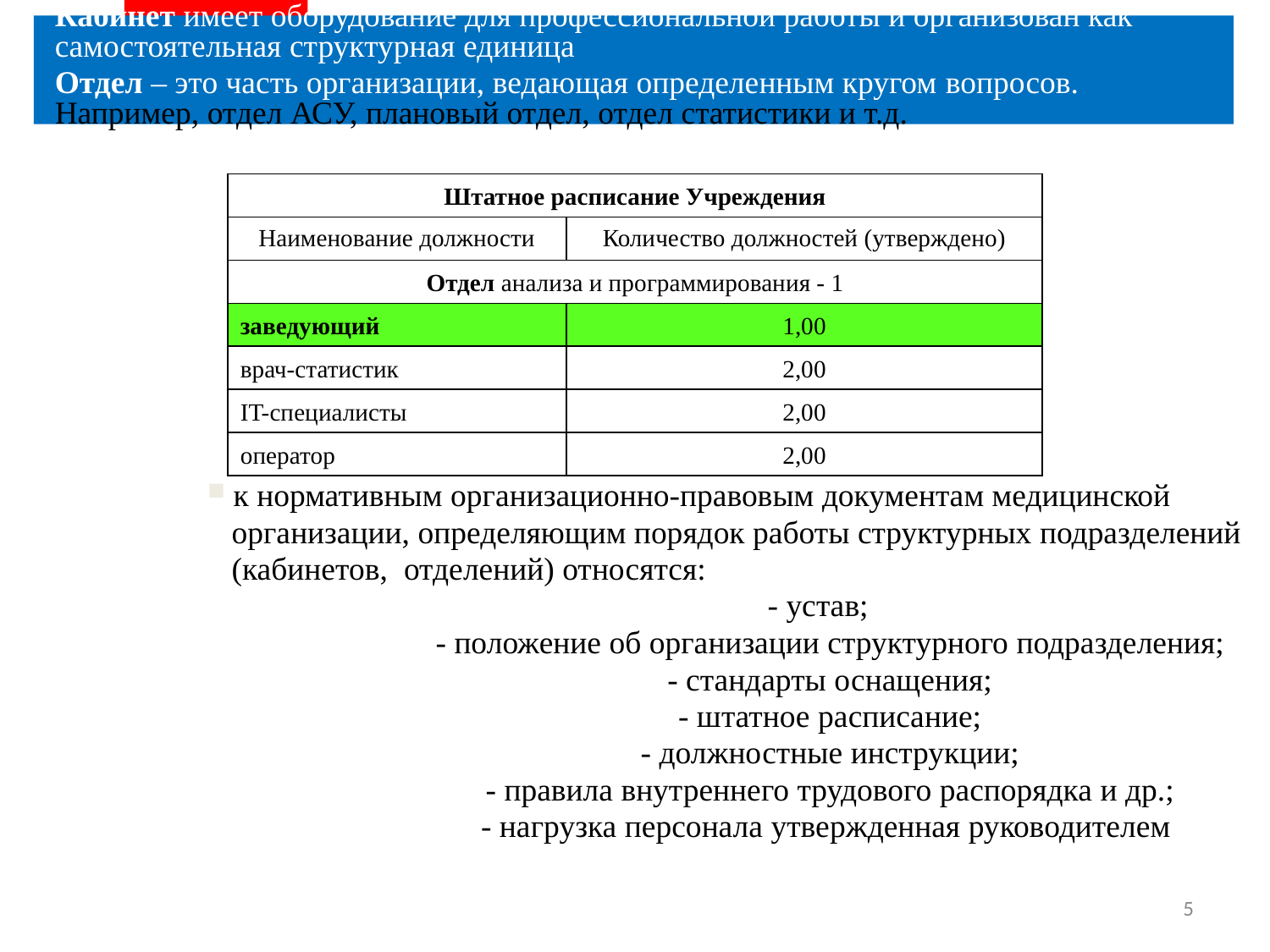

Кабинет имеет оборудование для профессиональной работы и организован как самостоятельная структурная единица
Отдел – это часть организации, ведающая определенным кругом вопросов.
Например, отдел АСУ, плановый отдел, отдел статистики и т.д.

| Штатное расписание Учреждения |  |
| --- | --- |
| Наименование должности | Количество должностей (утверждено) |
| Отдел анализа и программирования - 1 |  |
| заведующий | 1,00 |
| врач-статистик | 2,00 |
| IT-специалисты | 2,00 |
| оператор | 2,00 |
 к нормативным организационно-правовым документам медицинской
   организации, определяющим порядок работы структурных подразделений
   (кабинетов,  отделений) относятся:
 - устав;
    - положение об организации структурного подразделения;
    - стандарты оснащения;
    - штатное расписание;
    - должностные инструкции;
    - правила внутреннего трудового распорядка и др.;
    - нагрузка персонала утвержденная руководителем
5